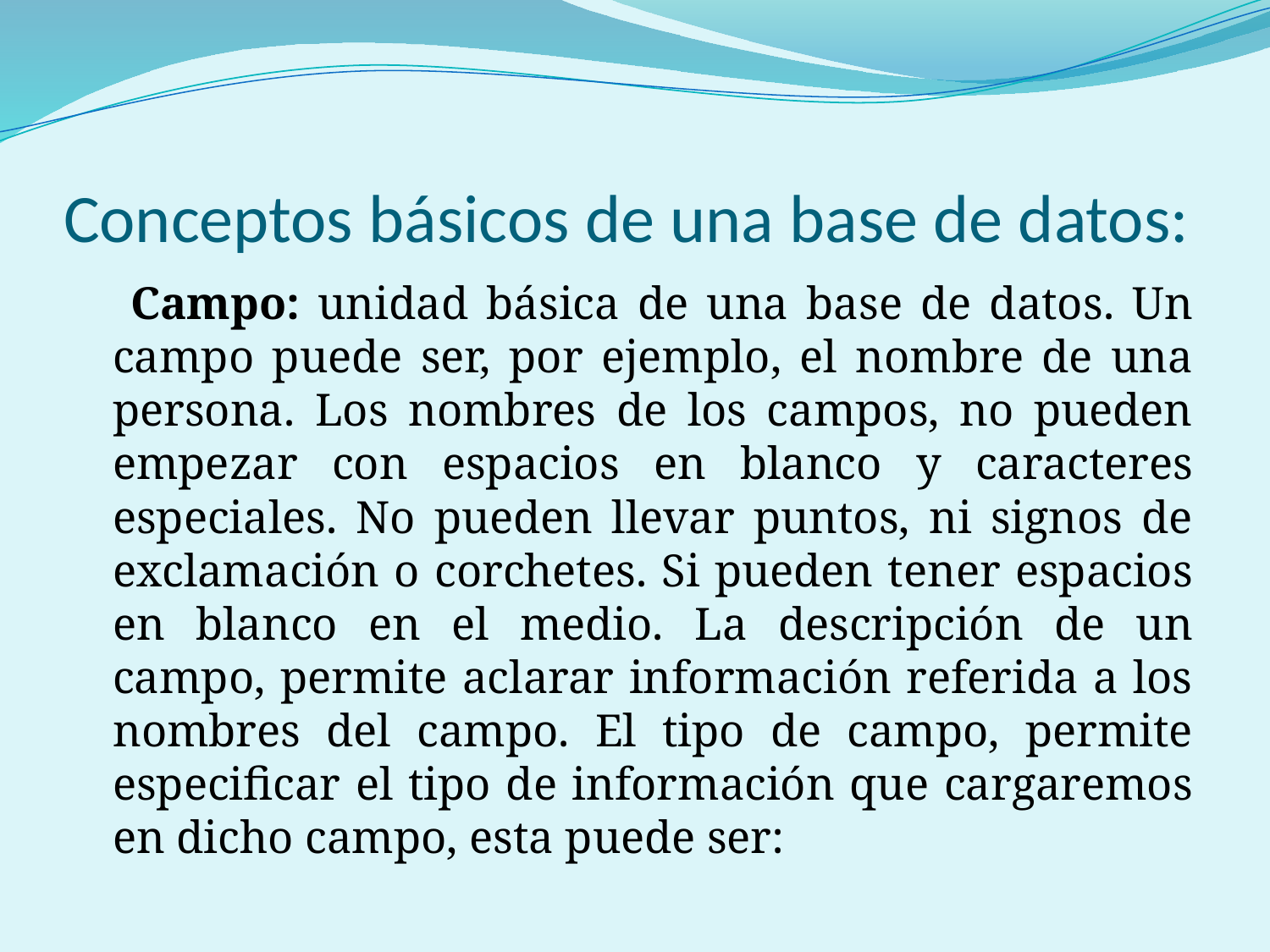

# Conceptos básicos de una base de datos:
   Campo: unidad básica de una base de datos. Un campo puede ser, por ejemplo, el nombre de una persona. Los nombres de los campos, no pueden empezar con espacios en blanco y caracteres especiales. No pueden llevar puntos, ni signos de exclamación o corchetes. Si pueden tener espacios en blanco en el medio. La descripción de un campo, permite aclarar información referida a los nombres del campo. El tipo de campo, permite especificar el tipo de información que cargaremos en dicho campo, esta puede ser: